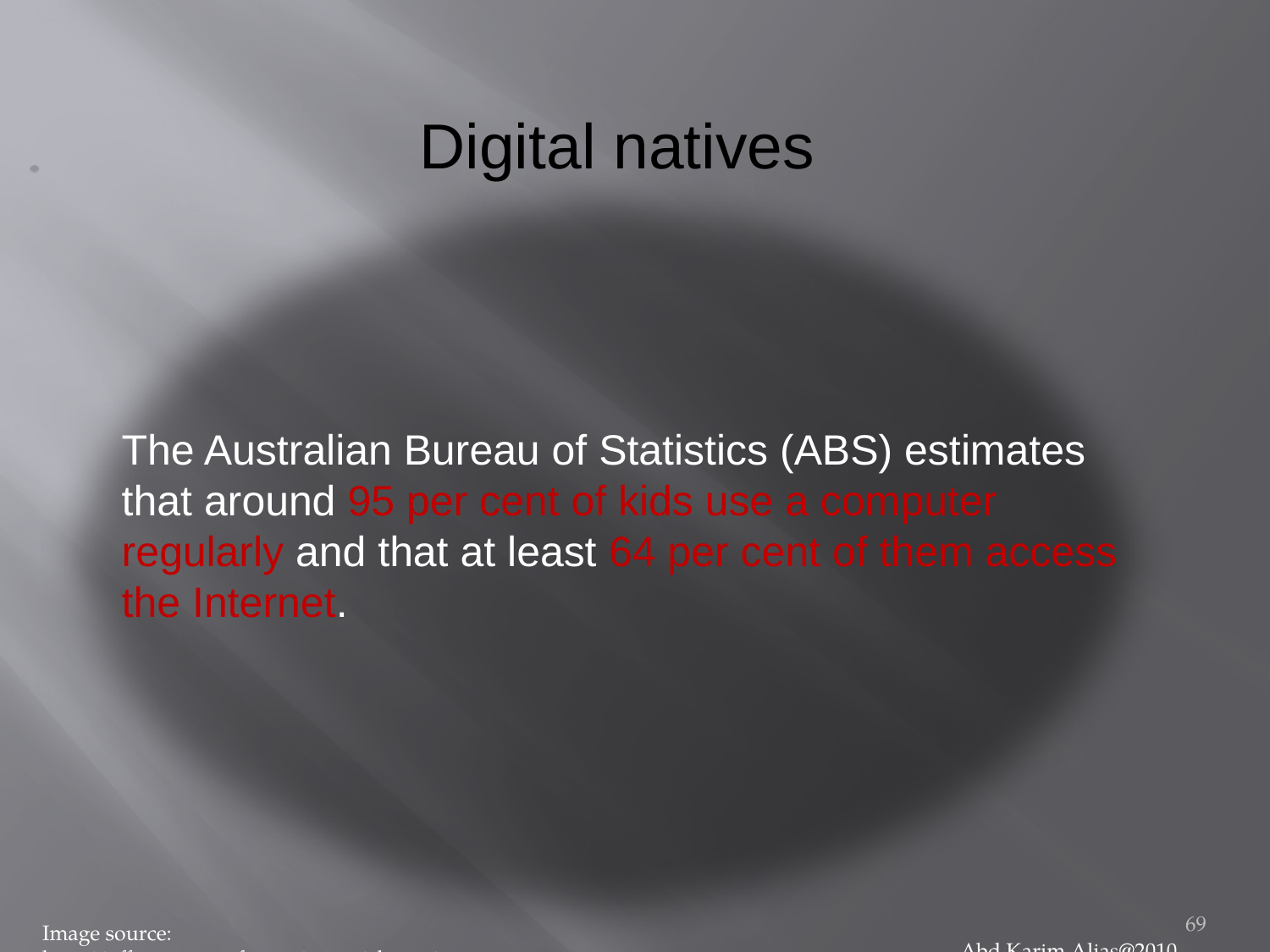

Digital natives

The Australian Bureau of Statistics (ABS) estimates that around 95 per cent of kids use a computer regularly and that at least 64 per cent of them access the Internet.
69
Abd Karim Alias@2010
Image source: http://office.microsoft.com/en-us/clipart/